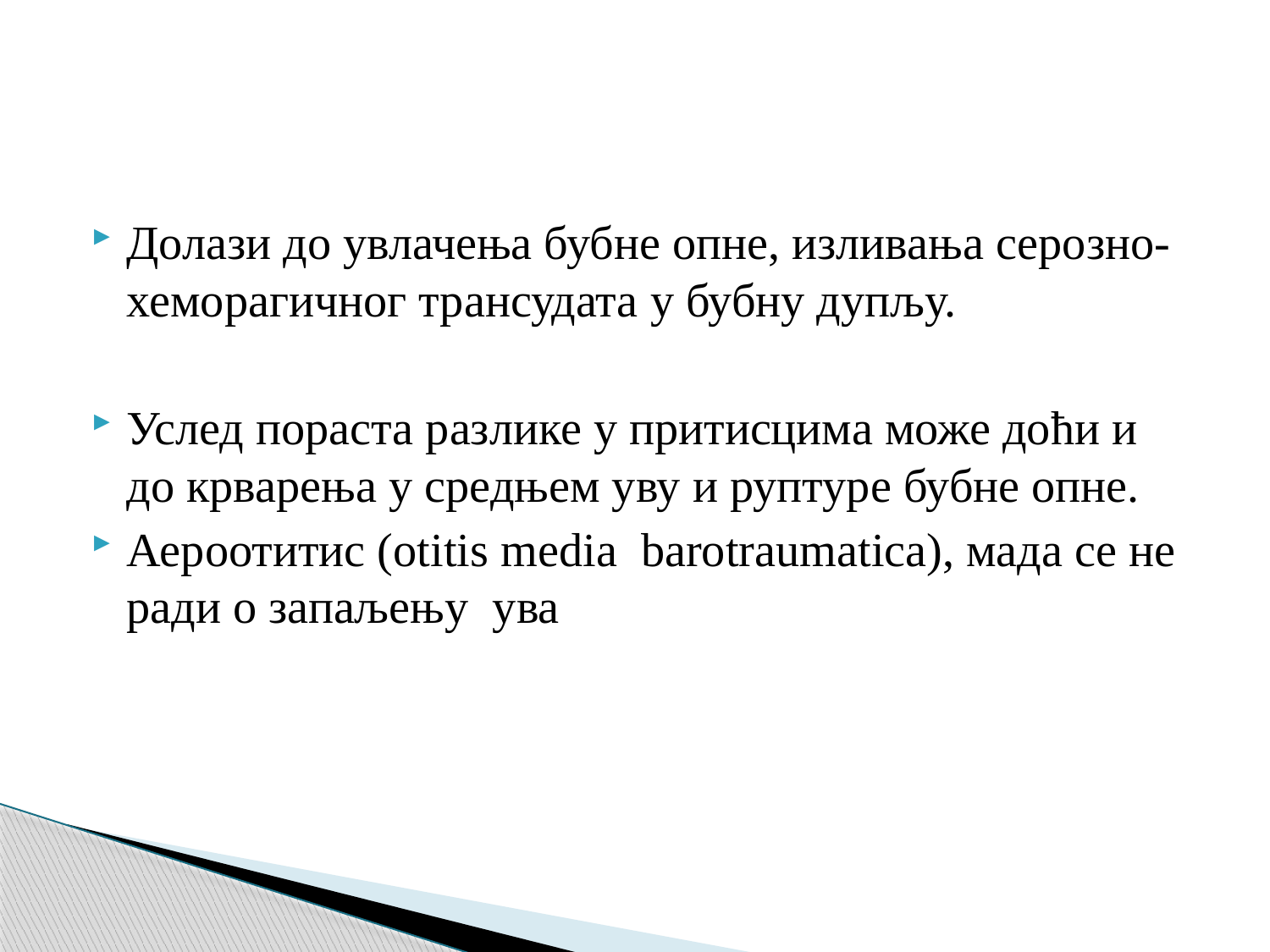

#
Долази до увлачења бубне опне, изливања серозно-хеморагичног трансудата у бубну дупљу.

Услед пораста разлике у притисцима може доћи и до крварења у средњем уву и руптуре бубне опне.
Аероотитис (otitis media  barotraumatica), мада се не ради о запаљењу  ува